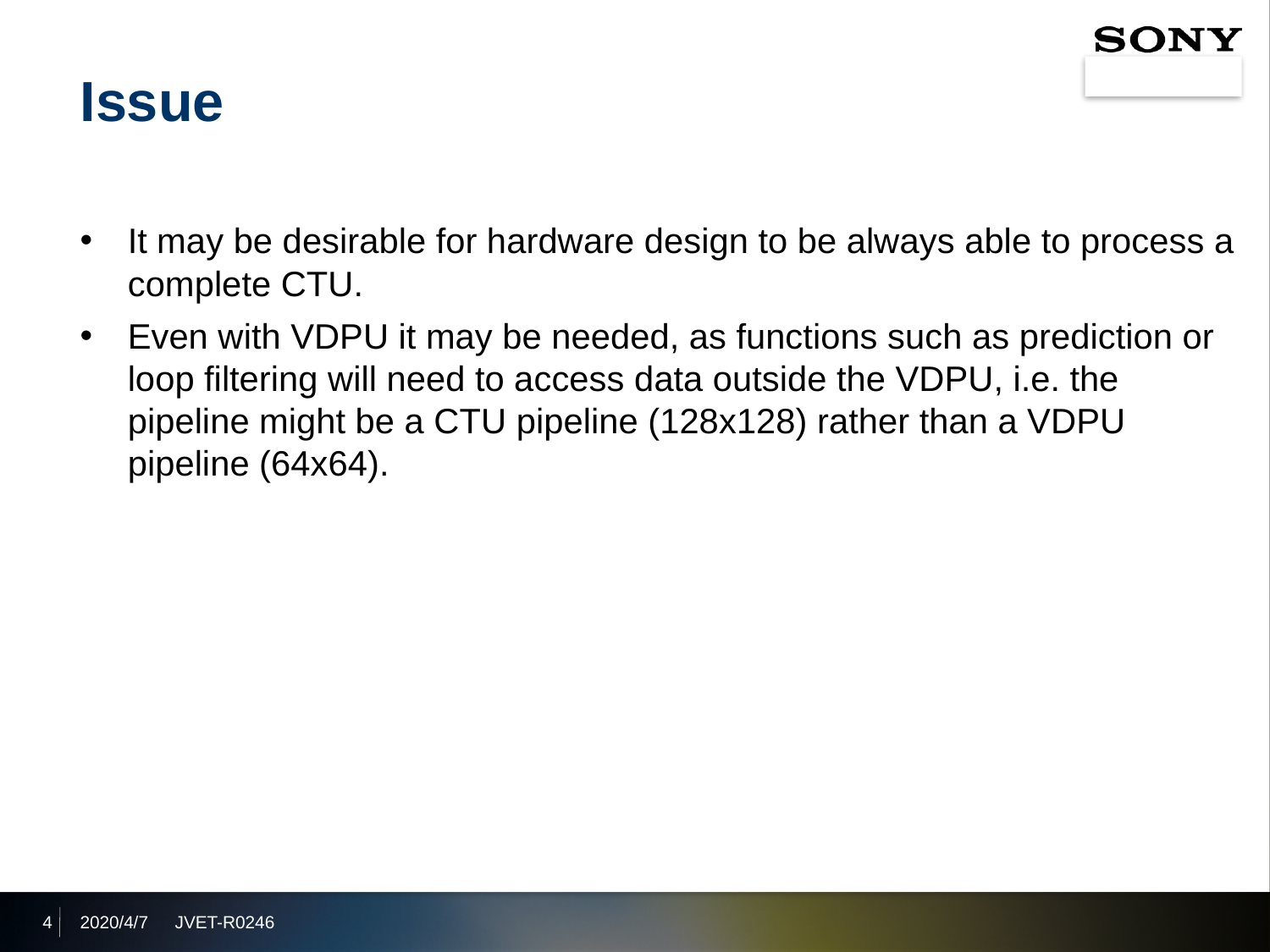

# Issue

It may be desirable for hardware design to be always able to process a complete CTU.
Even with VDPU it may be needed, as functions such as prediction or loop filtering will need to access data outside the VDPU, i.e. the pipeline might be a CTU pipeline (128x128) rather than a VDPU pipeline (64x64).

4
2020/4/7
JVET-R0246